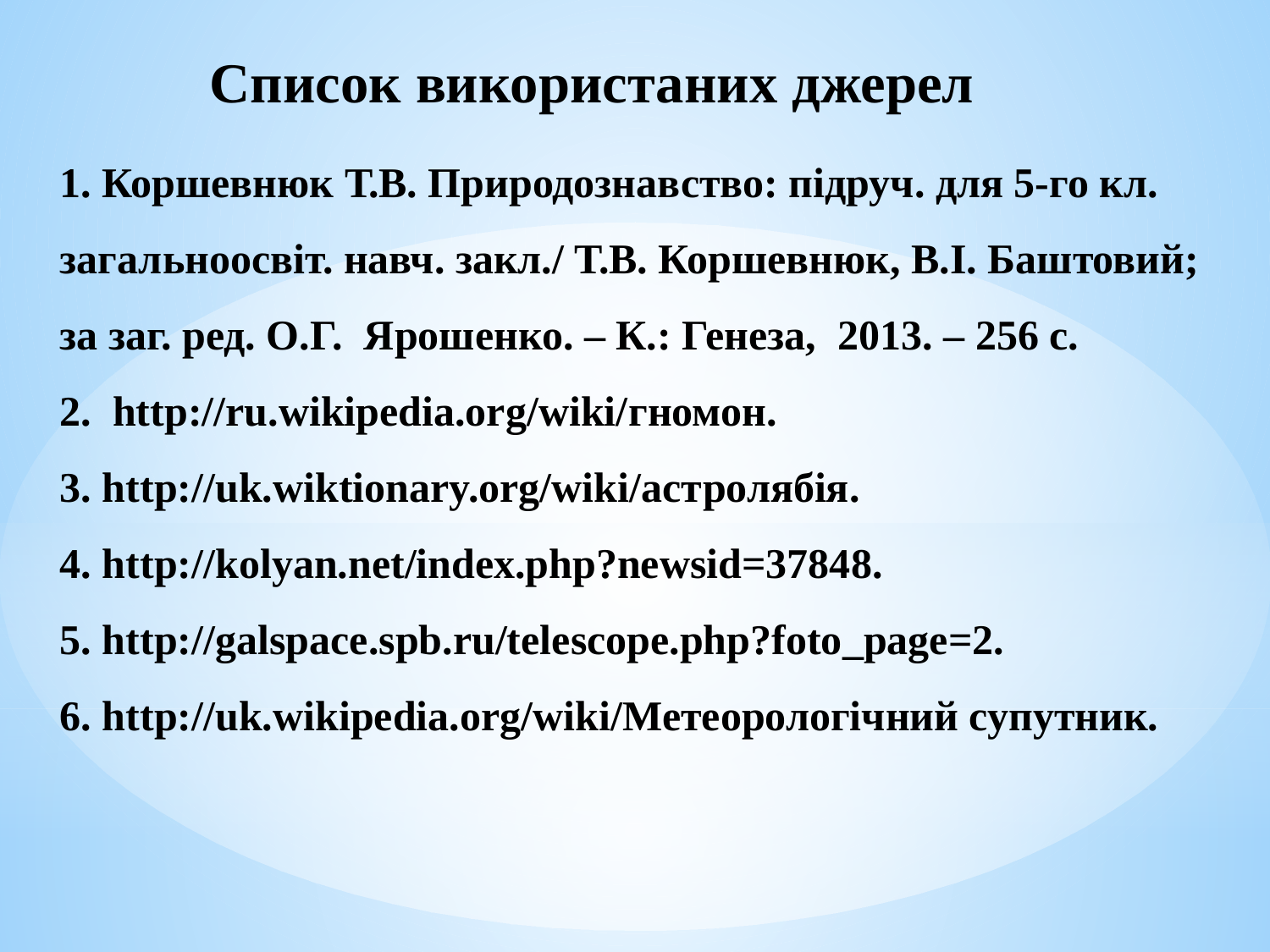

Список використаних джерел
1. Коршевнюк Т.В. Природознавство: підруч. для 5-го кл.   загальноосвіт. навч. закл./ Т.В. Коршевнюк, В.І. Баштовий; за заг. ред. О.Г.  Ярошенко. – К.: Генеза,  2013. – 256 с.
2.  http://ru.wikipedia.org/wiki/гномон.
3. http://uk.wiktionary.org/wiki/астролябія.
4. http://kolyan.net/index.php?newsid=37848.
5. http://galspace.spb.ru/telescope.php?foto_page=2.
6. http://uk.wikipedia.org/wiki/Метеорологічний супутник.